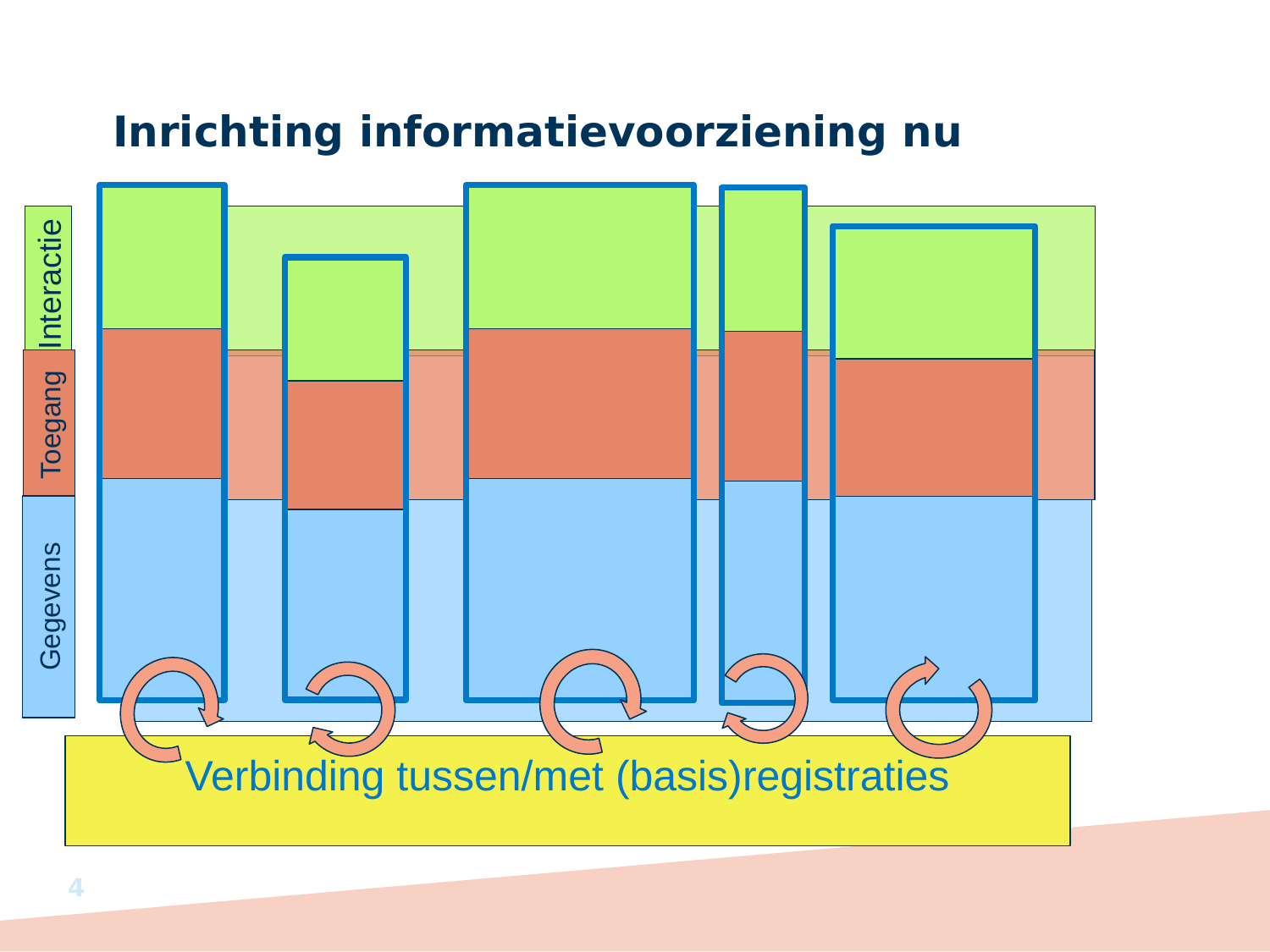

# Inrichting informatievoorziening nu

Interactie

Toegang

Gegevens

Verbinding tussen/met (basis)registraties

4